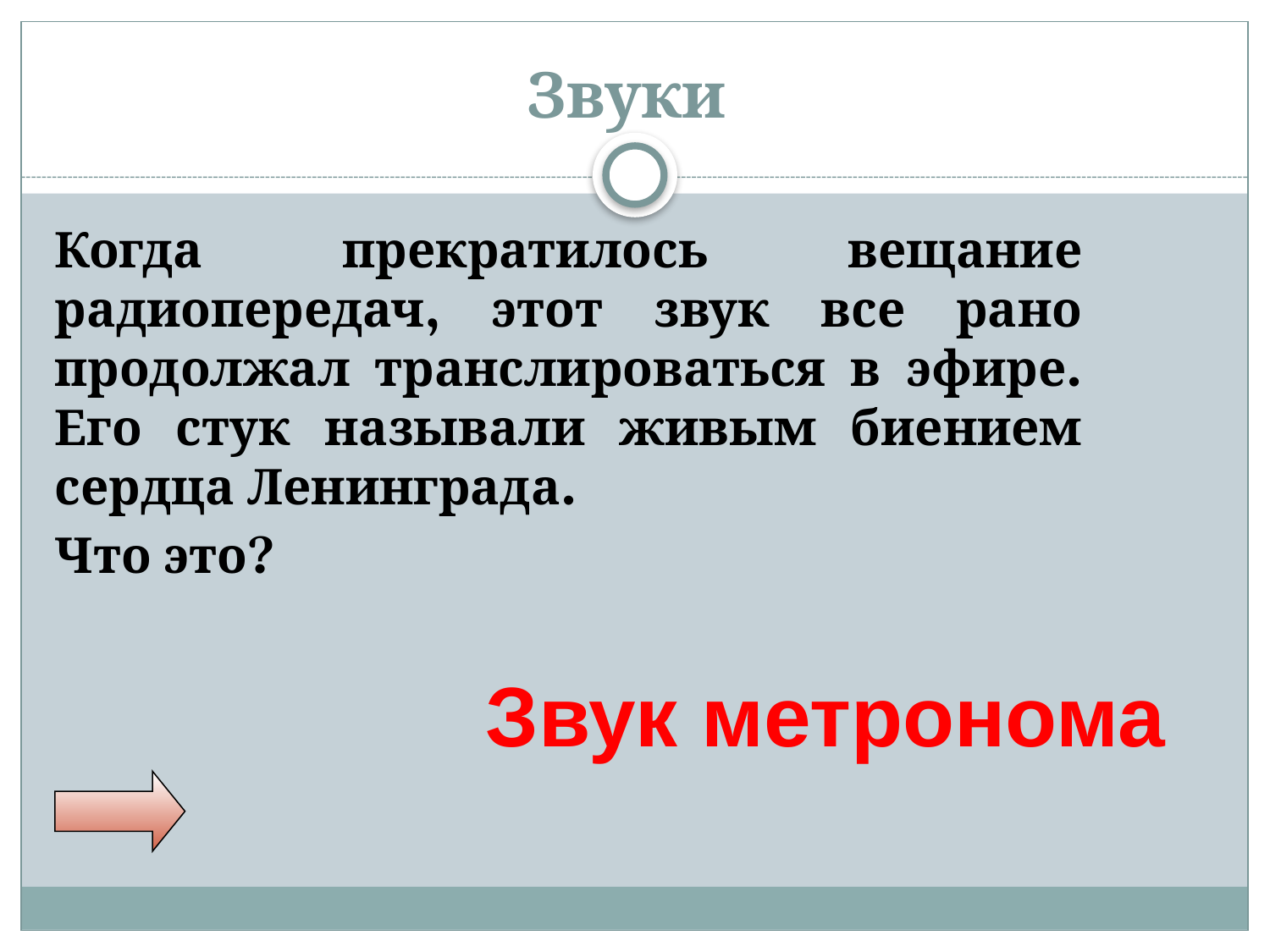

# Звуки
Когда прекратилось вещание радиопередач, этот звук все рано продолжал транслироваться в эфире. Его стук называли живым биением сердца Ленинграда.
Что это?
Звук метронома